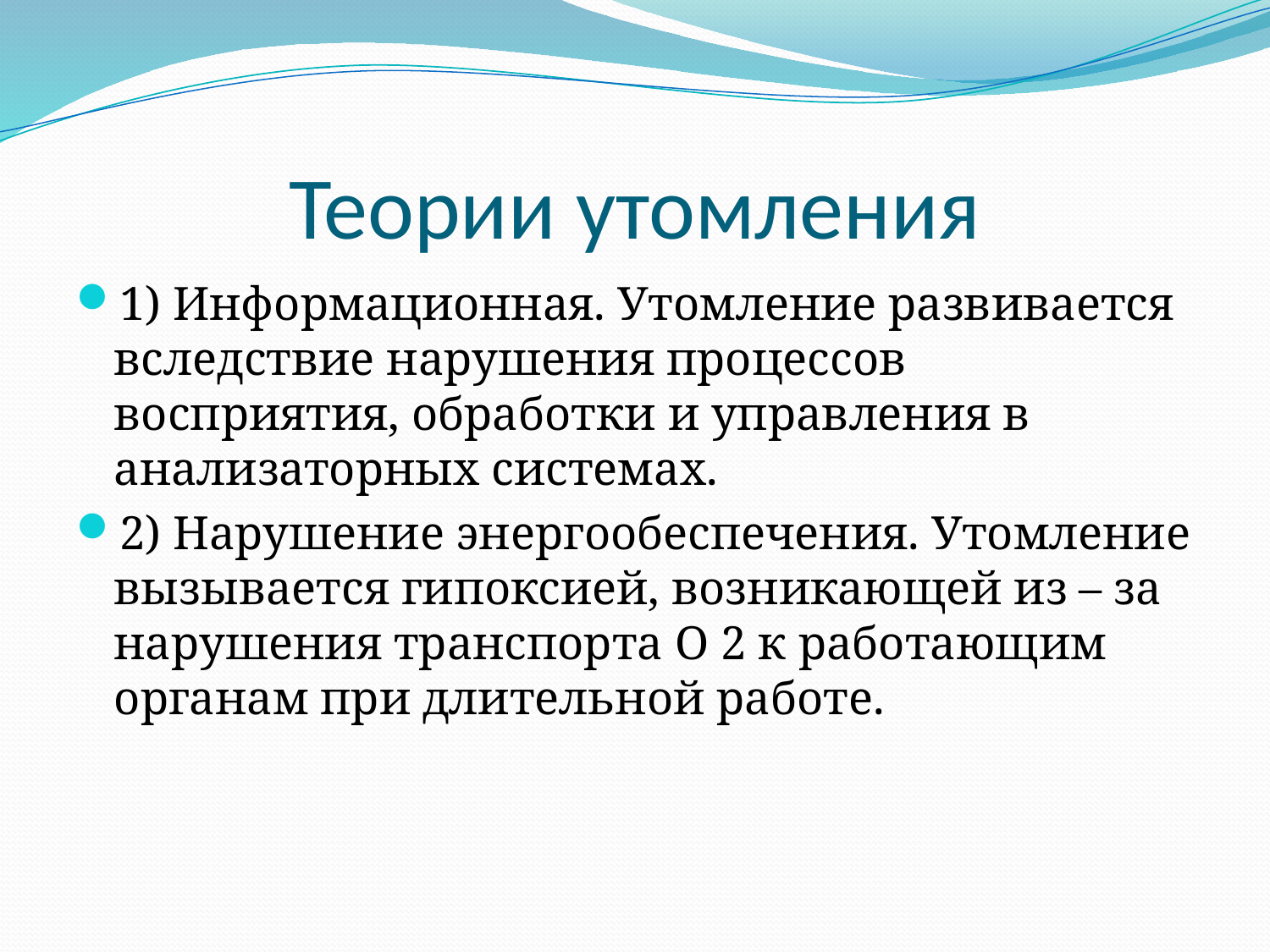

# Теории утомления
1) Информационная. Утомление развивается вследствие нарушения процессов восприятия, обработки и управления в анализаторных системах.
2) Нарушение энергообеспечения. Утомление вызывается гипоксией, возникающей из – за нарушения транспорта О 2 к работающим органам при длительной работе.